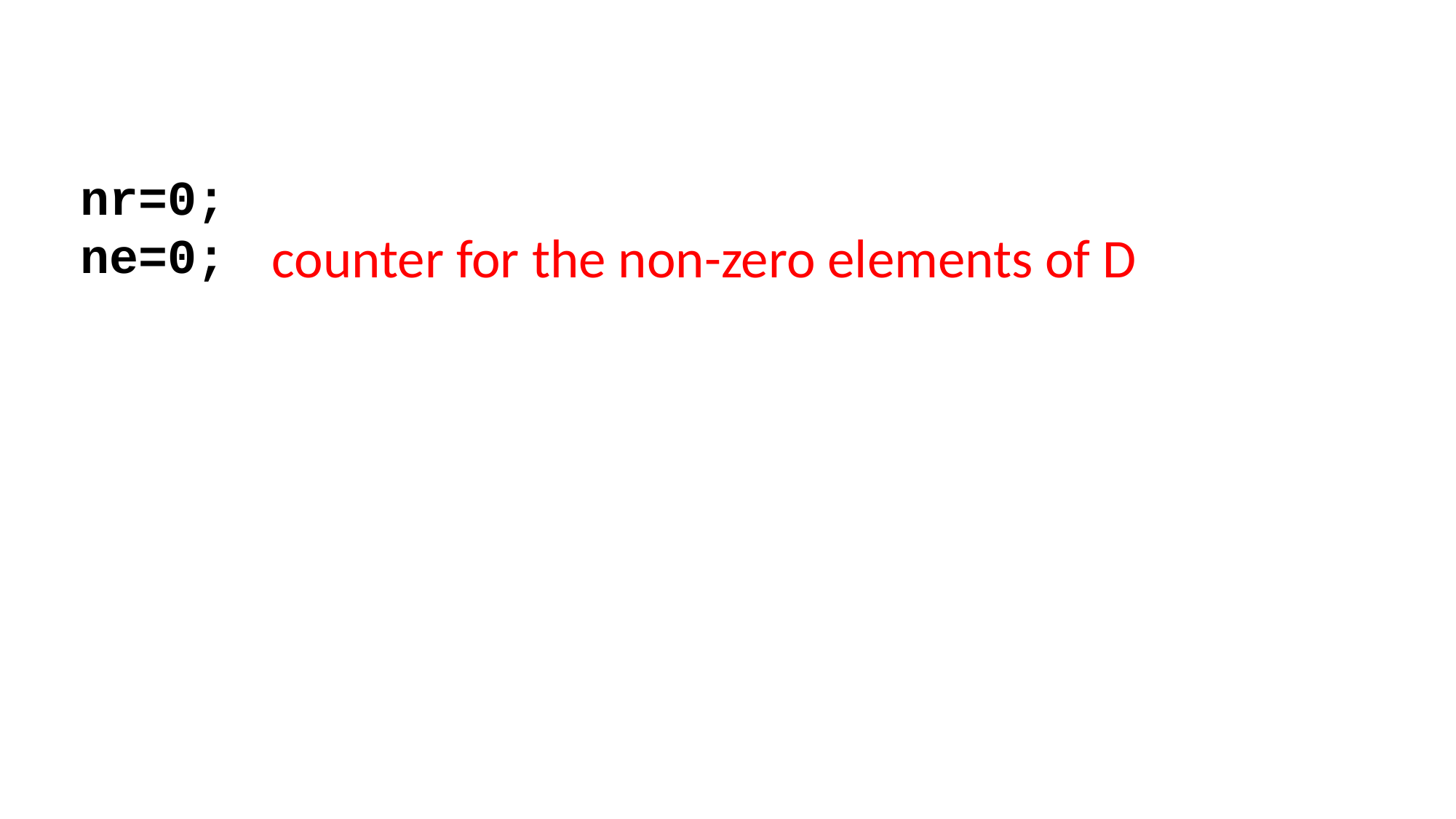

nr=0;
ne=0;
counter for the non-zero elements of D